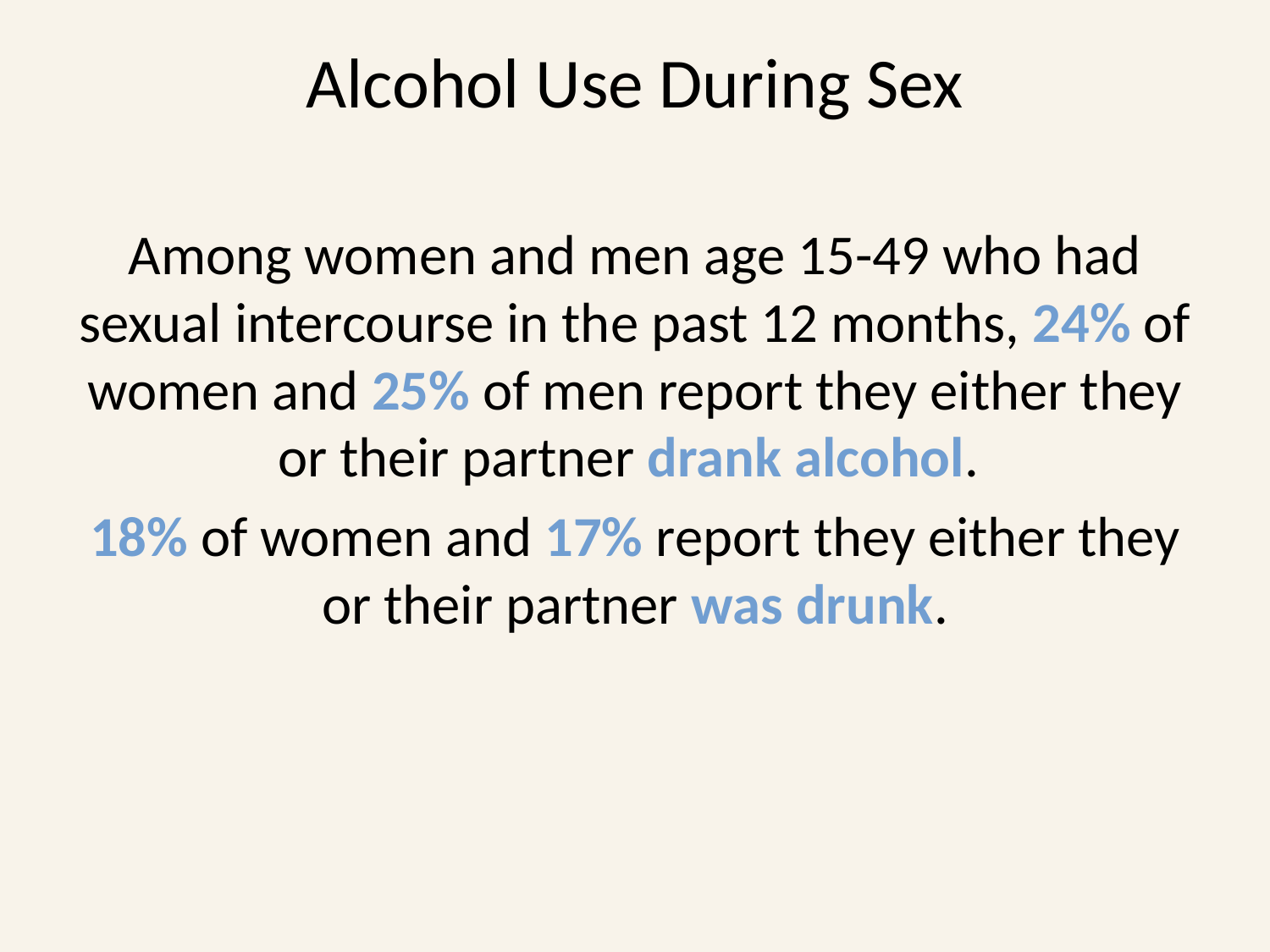

# Alcohol Use During Sex
Among women and men age 15-49 who had sexual intercourse in the past 12 months, 24% of women and 25% of men report they either they or their partner drank alcohol.
18% of women and 17% report they either they or their partner was drunk.